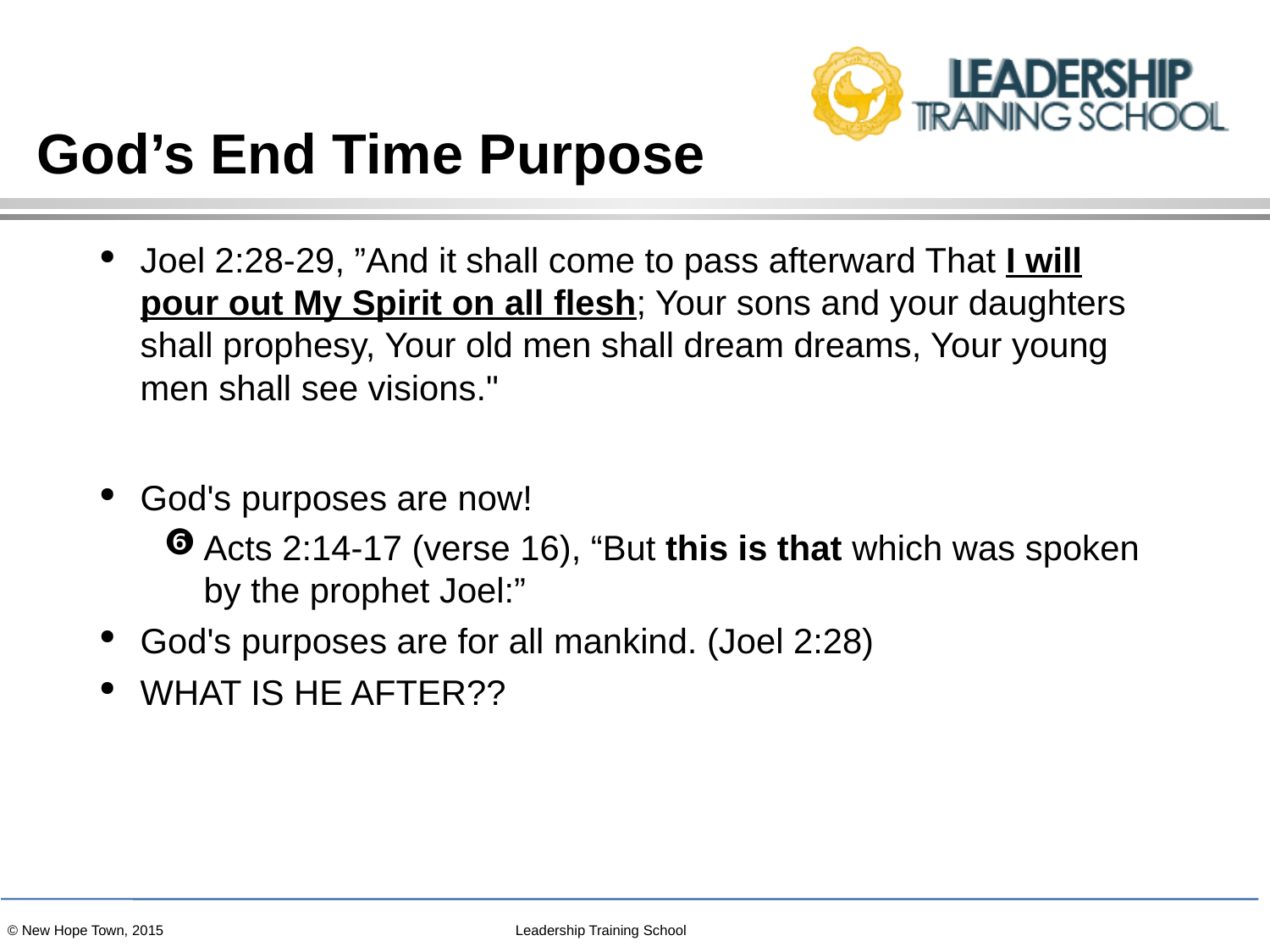

# God’s End Time Purpose
Joel 2:28-29, ”And it shall come to pass afterward That I will pour out My Spirit on all flesh; Your sons and your daughters shall prophesy, Your old men shall dream dreams, Your young men shall see visions."

God's purposes are now!
Acts 2:14-17 (verse 16), “But this is that which was spoken by the prophet Joel:”
God's purposes are for all mankind. (Joel 2:28)
WHAT IS HE AFTER??
4